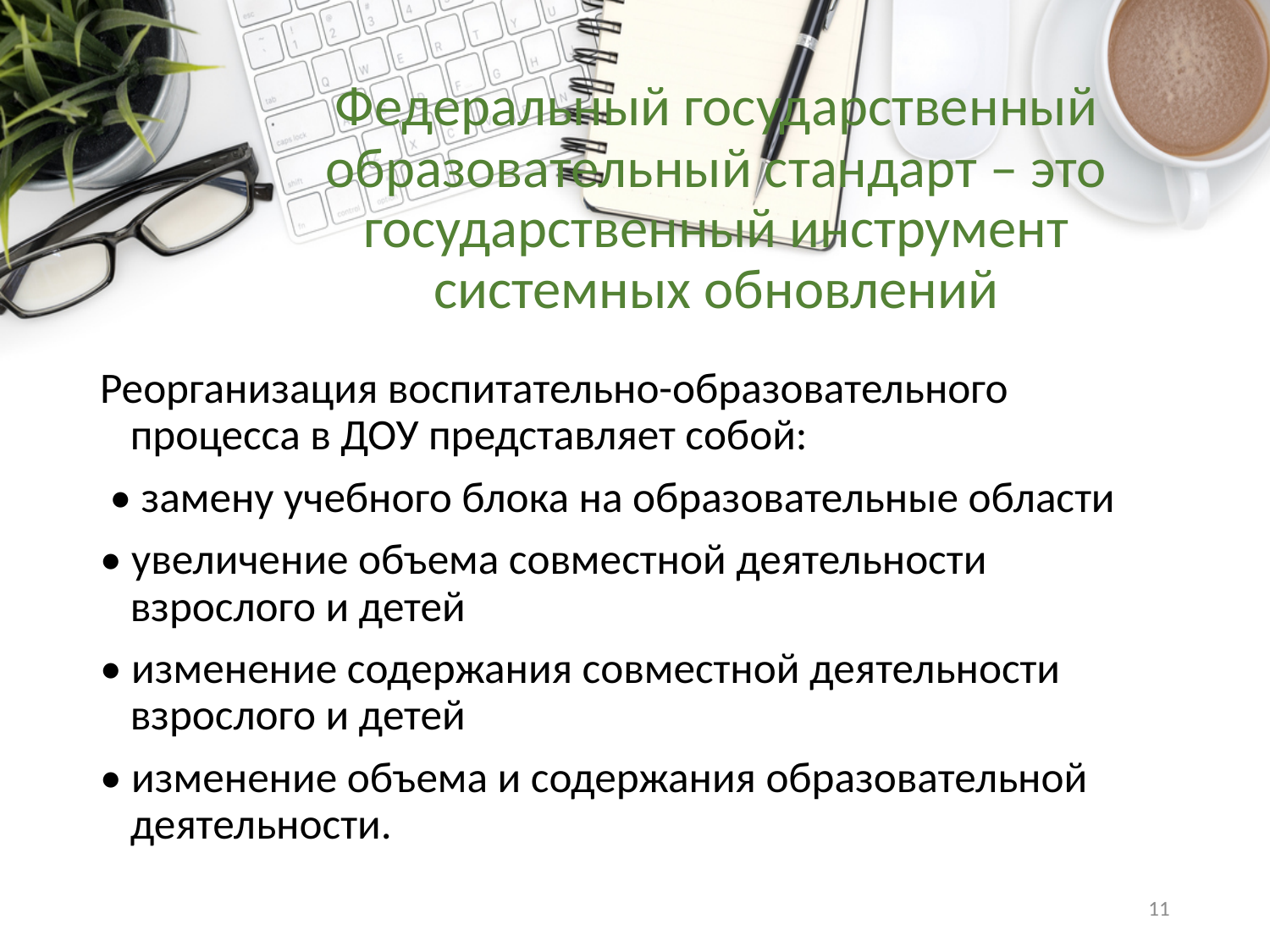

# Федеральный государственный образовательный стандарт – это государственный инструмент системных обновлений
Реорганизация воспитательно-образовательного процесса в ДОУ представляет собой:
 • замену учебного блока на образовательные области
• увеличение объема совместной деятельности взрослого и детей
• изменение содержания совместной деятельности взрослого и детей
• изменение объема и содержания образовательной деятельности.

11